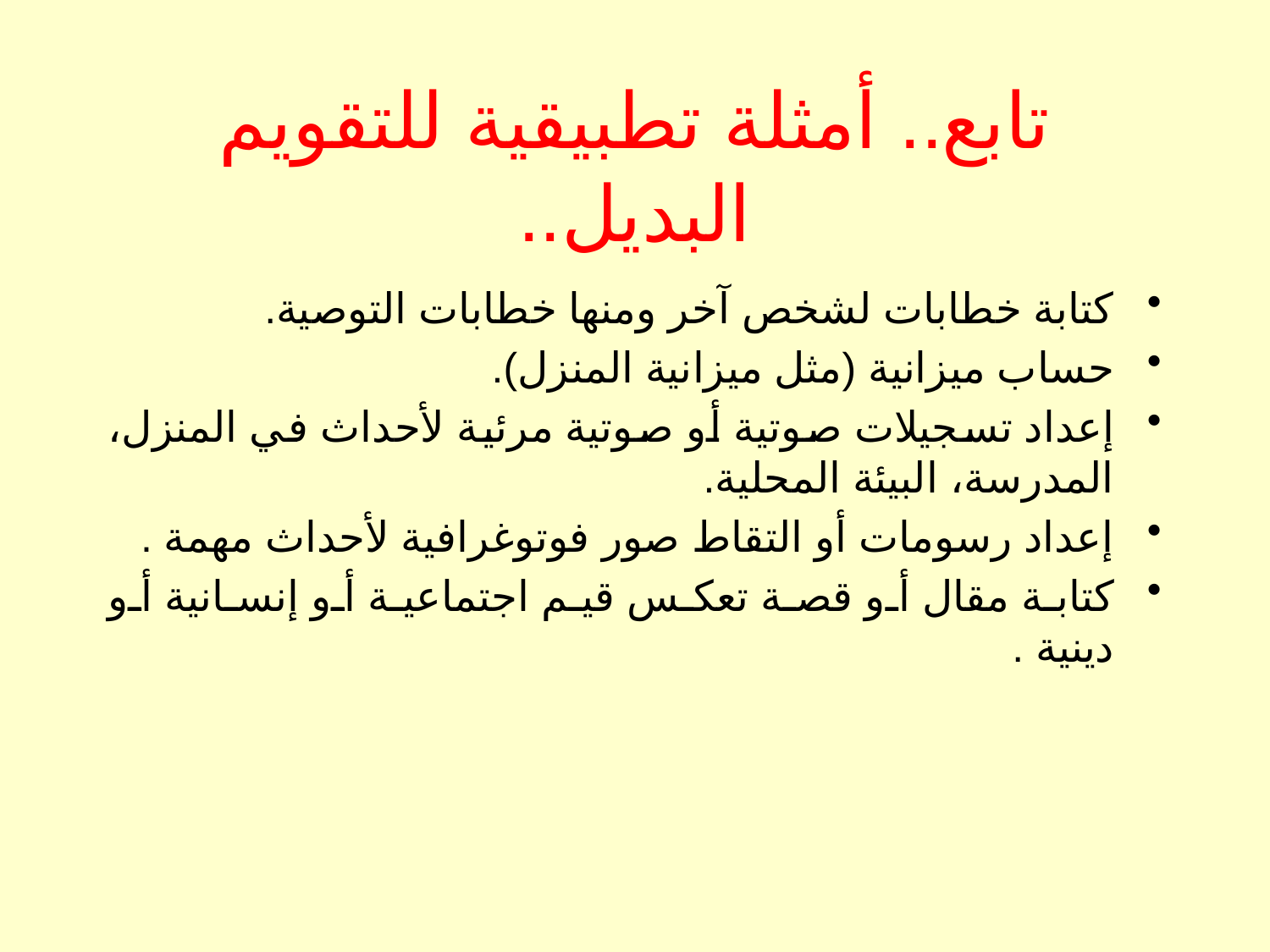

# تابع.. أمثلة تطبيقية للتقويم البديل..
كتابة خطابات لشخص آخر ومنها خطابات التوصية.
حساب ميزانية (مثل ميزانية المنزل).
إعداد تسجيلات صوتية أو صوتية مرئية لأحداث في المنزل، المدرسة، البيئة المحلية.
إعداد رسومات أو التقاط صور فوتوغرافية لأحداث مهمة .
كتابة مقال أو قصة تعكس قيم اجتماعية أو إنسانية أو دينية .